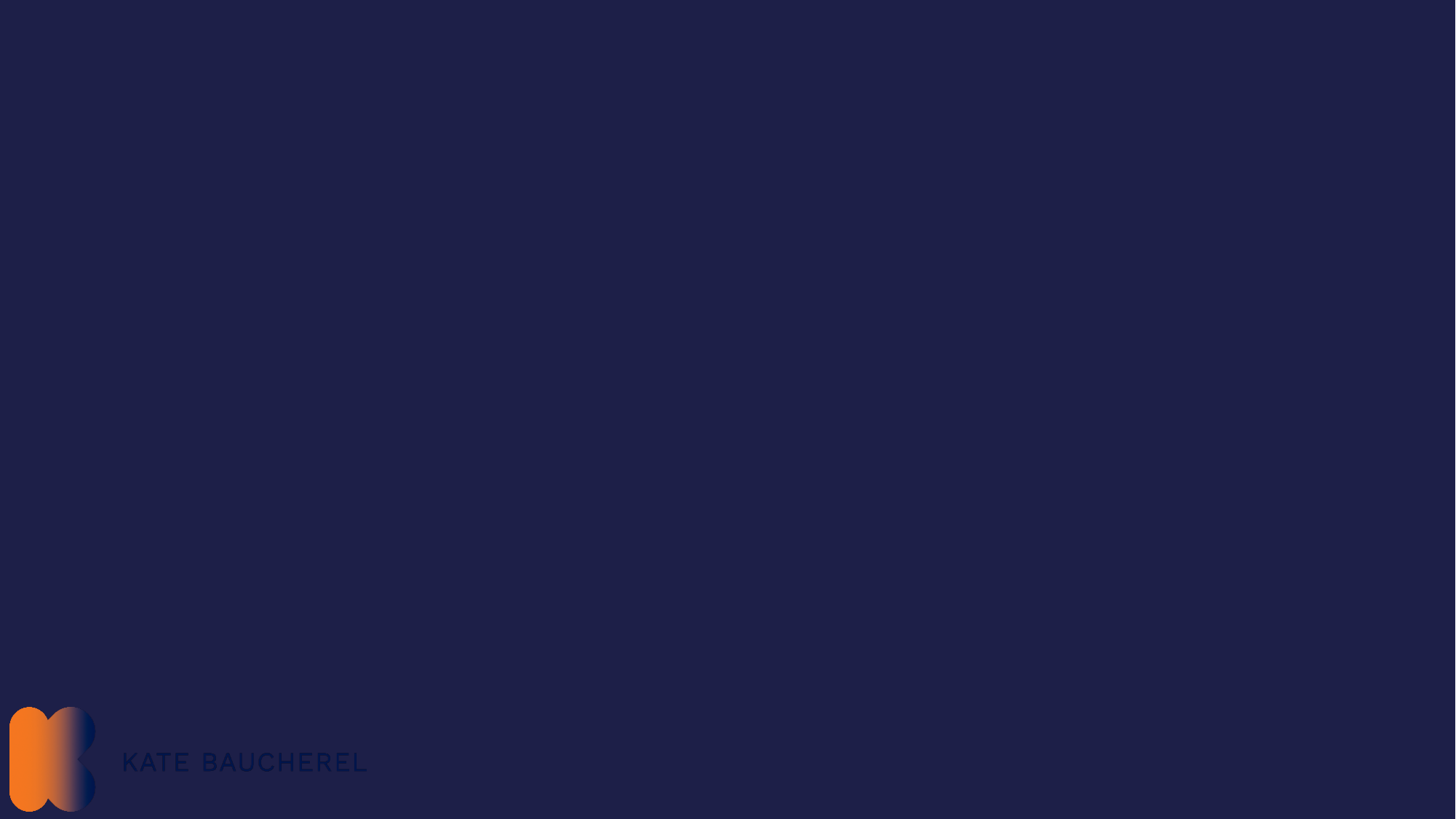

# Home time! Any questions?

See you on Wednesday morning at 08:45